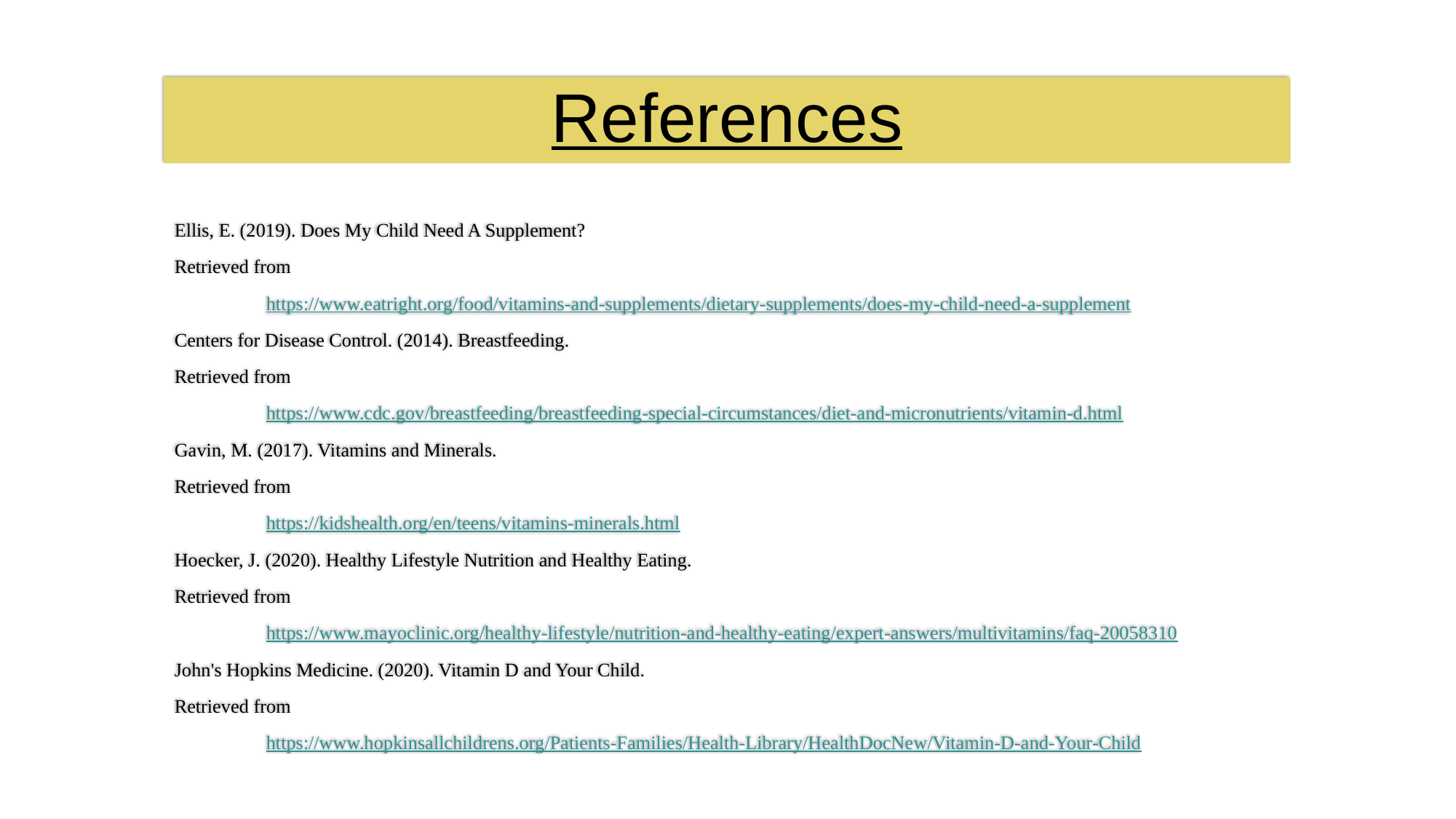

# References
Ellis, E. (2019). Does My Child Need A Supplement?
Retrieved from
	https://www.eatright.org/food/vitamins-and-supplements/dietary-supplements/does-my-child-need-a-supplement
Centers for Disease Control. (2014). Breastfeeding.
Retrieved from
	https://www.cdc.gov/breastfeeding/breastfeeding-special-circumstances/diet-and-micronutrients/vitamin-d.html
Gavin, M. (2017). Vitamins and Minerals.
Retrieved from
	https://kidshealth.org/en/teens/vitamins-minerals.html
Hoecker, J. (2020). Healthy Lifestyle Nutrition and Healthy Eating.
Retrieved from
	https://www.mayoclinic.org/healthy-lifestyle/nutrition-and-healthy-eating/expert-answers/multivitamins/faq-20058310
John's Hopkins Medicine. (2020). Vitamin D and Your Child.
Retrieved from
	https://www.hopkinsallchildrens.org/Patients-Families/Health-Library/HealthDocNew/Vitamin-D-and-Your-Child